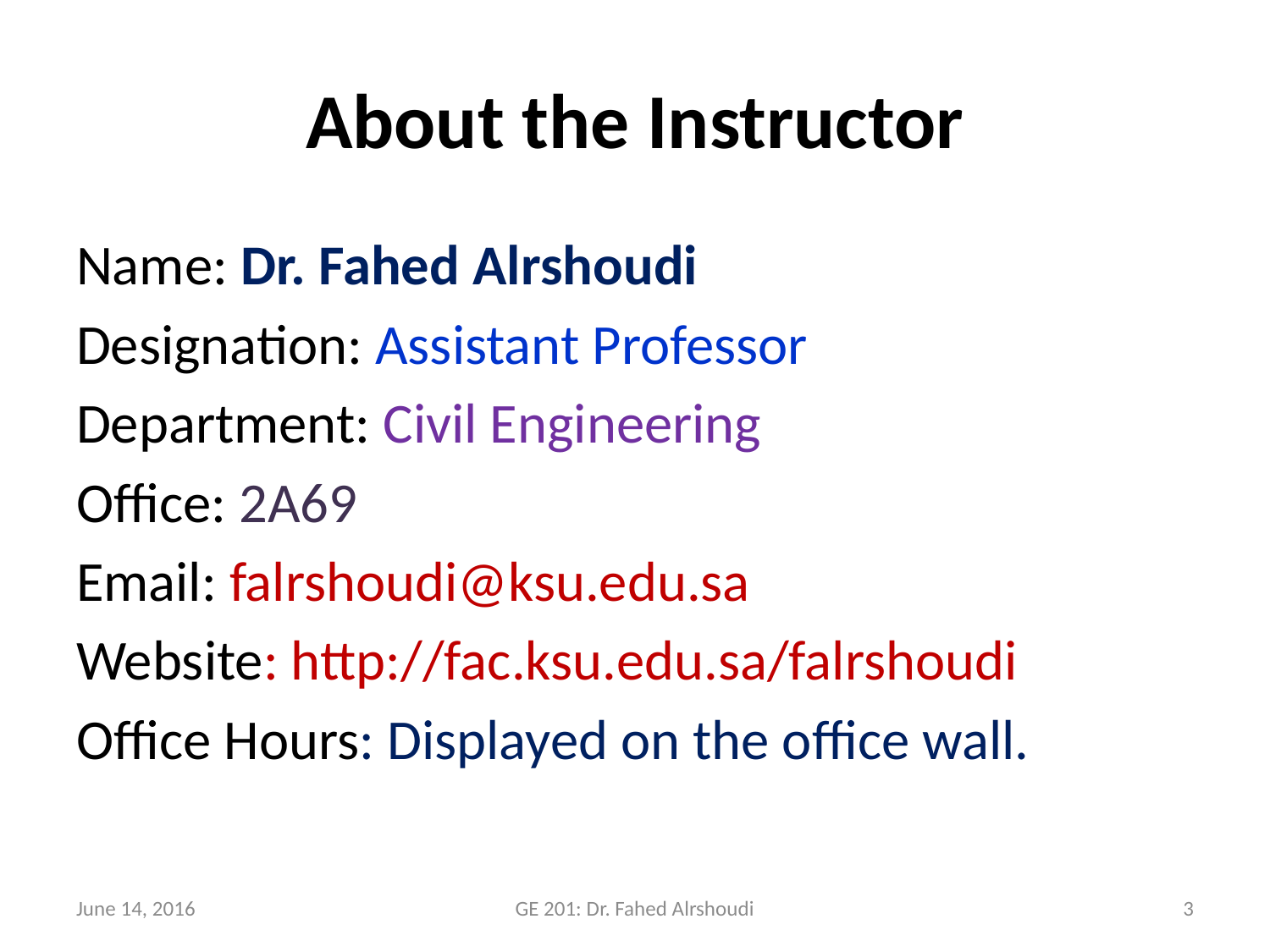

# About the Instructor
Name: Dr. Fahed Alrshoudi
Designation: Assistant Professor
Department: Civil Engineering
Office: 2A69
Email: falrshoudi@ksu.edu.sa
Website: http://fac.ksu.edu.sa/falrshoudi
Office Hours: Displayed on the office wall.
June 14, 2016
GE 201: Dr. Fahed Alrshoudi
3